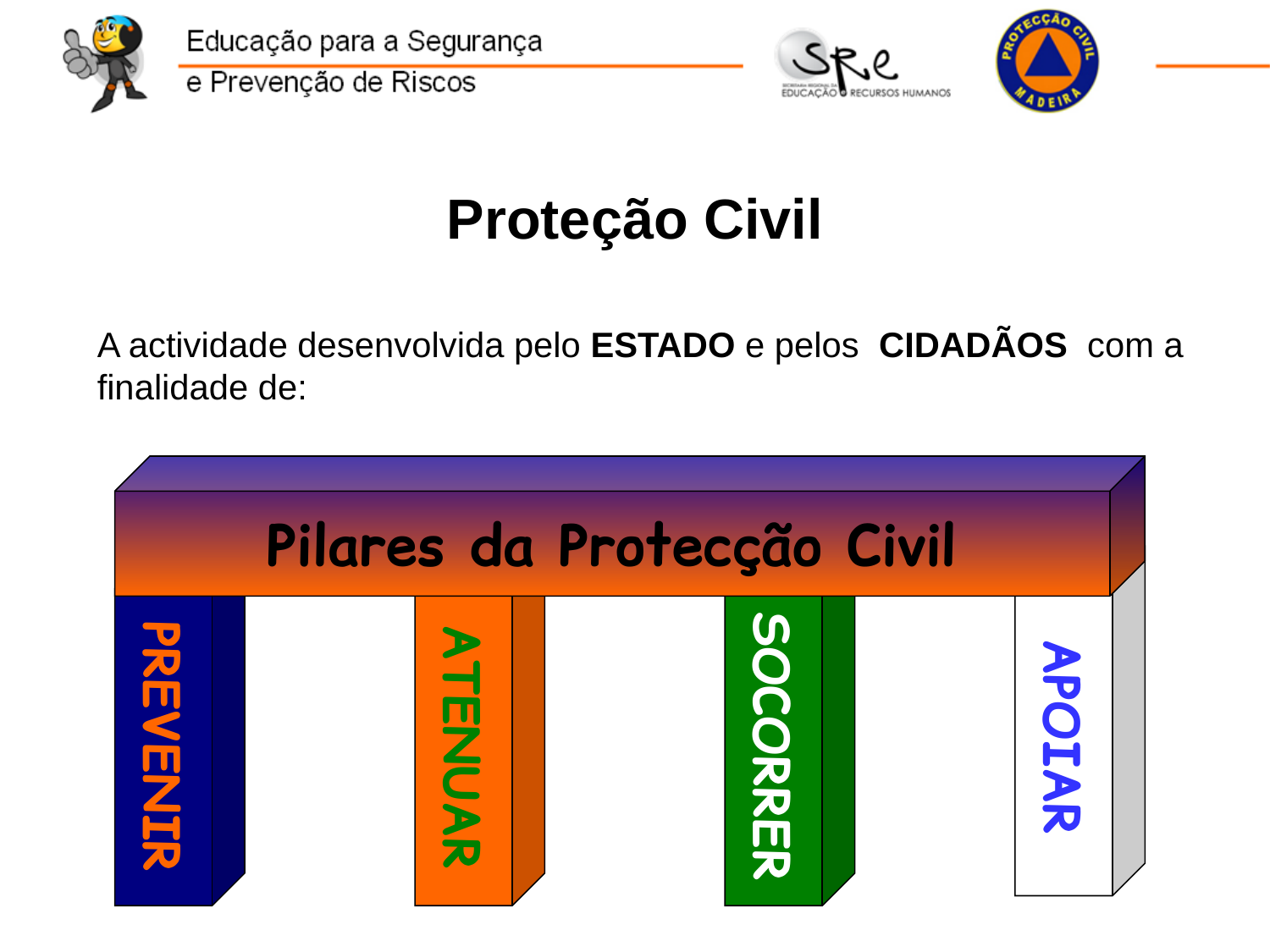

Proteção Civil
 A actividade desenvolvida pelo ESTADO e pelos  CIDADÃOS  com a   finalidade de:
Pilares da Protecção Civil
APOIAR
PREVENIR
ATENUAR
SOCORRER